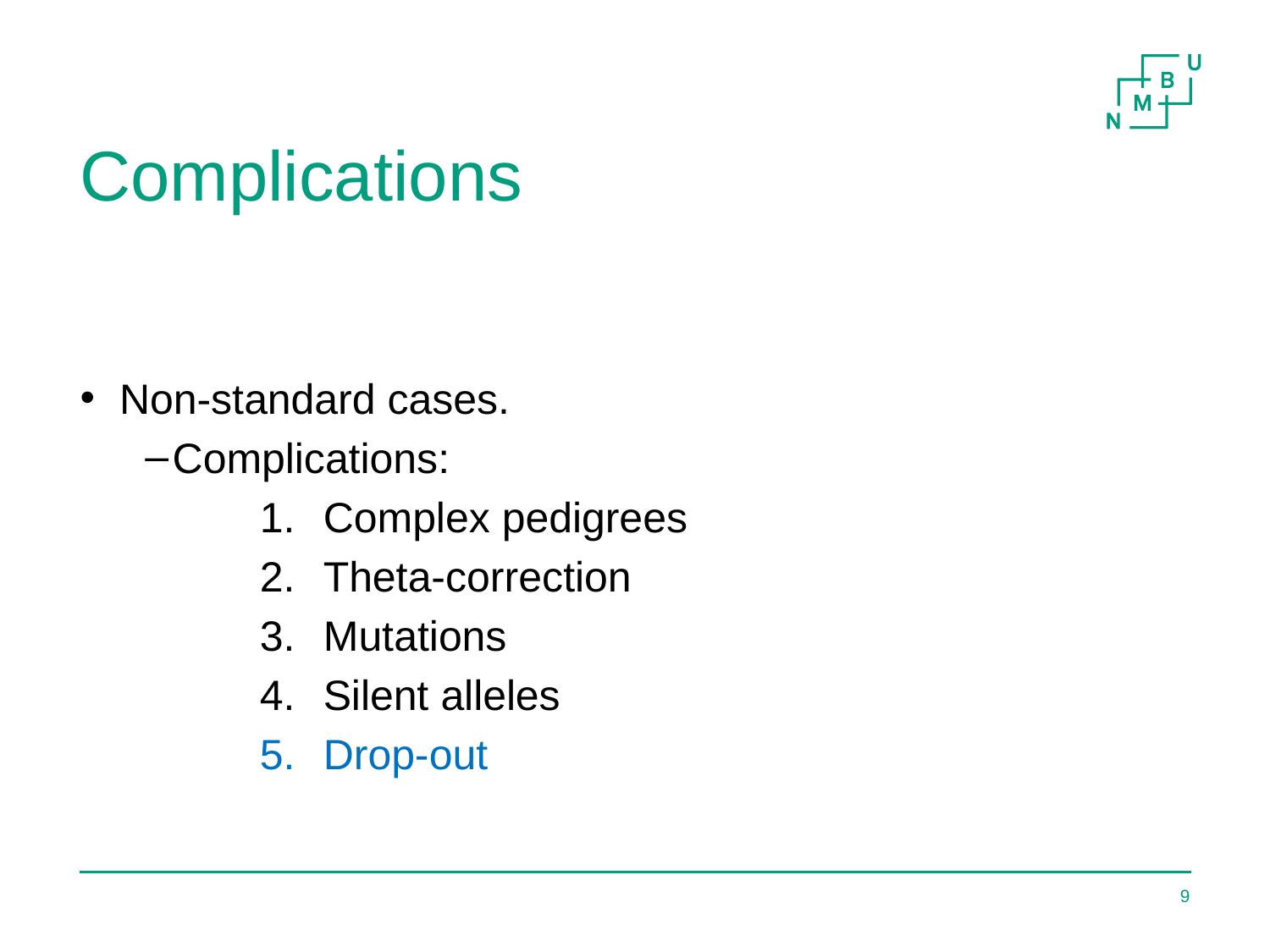

# Complications

 Non-standard cases.
Complications:
Complex pedigrees
Theta-correction
Mutations
Silent alleles
Drop-out

9